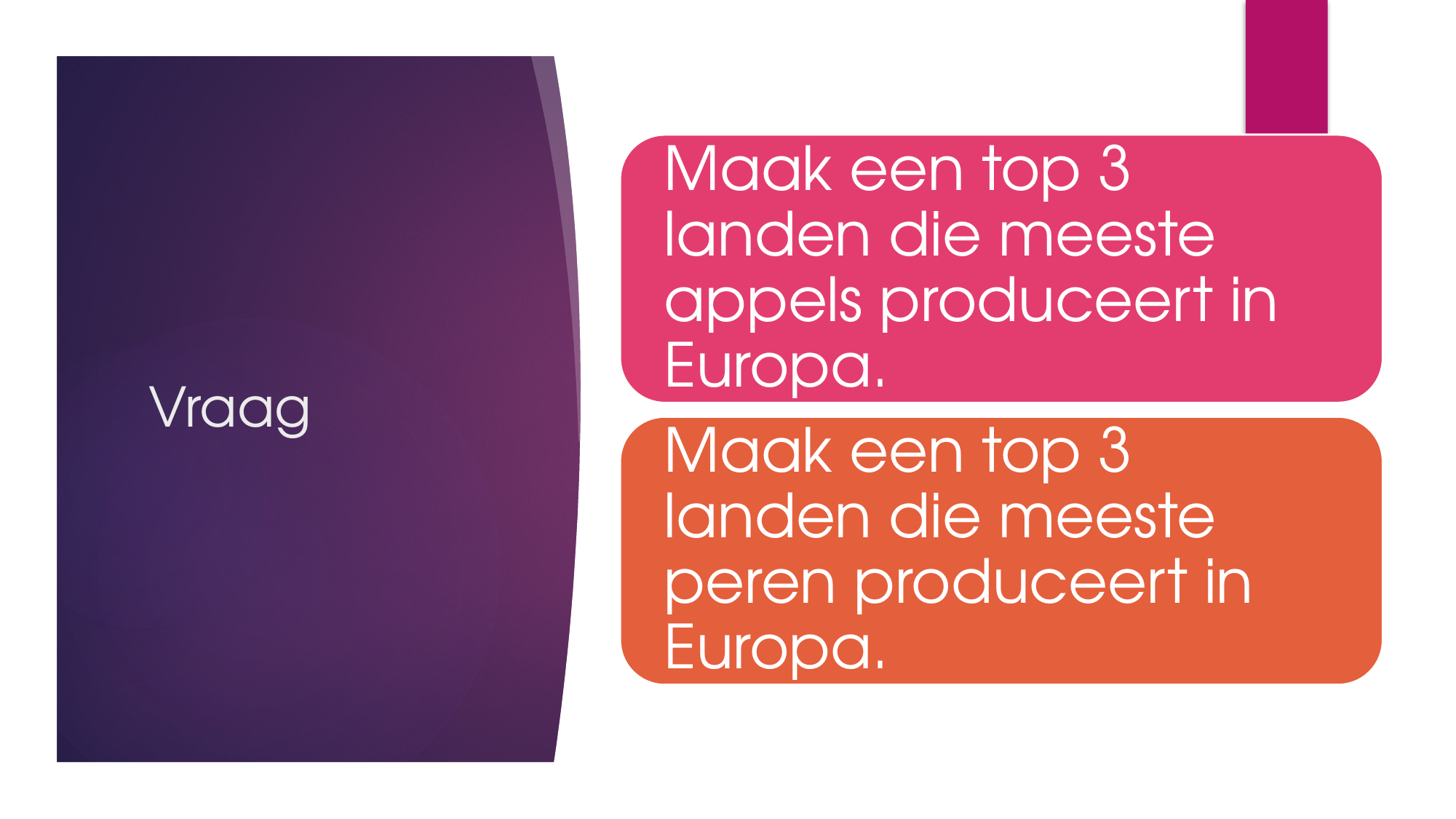

Maak een top 3 landen die meeste appels produceert in Europa.
Maak een top 3 landen die meeste peren produceert in Europa.
# Vraag